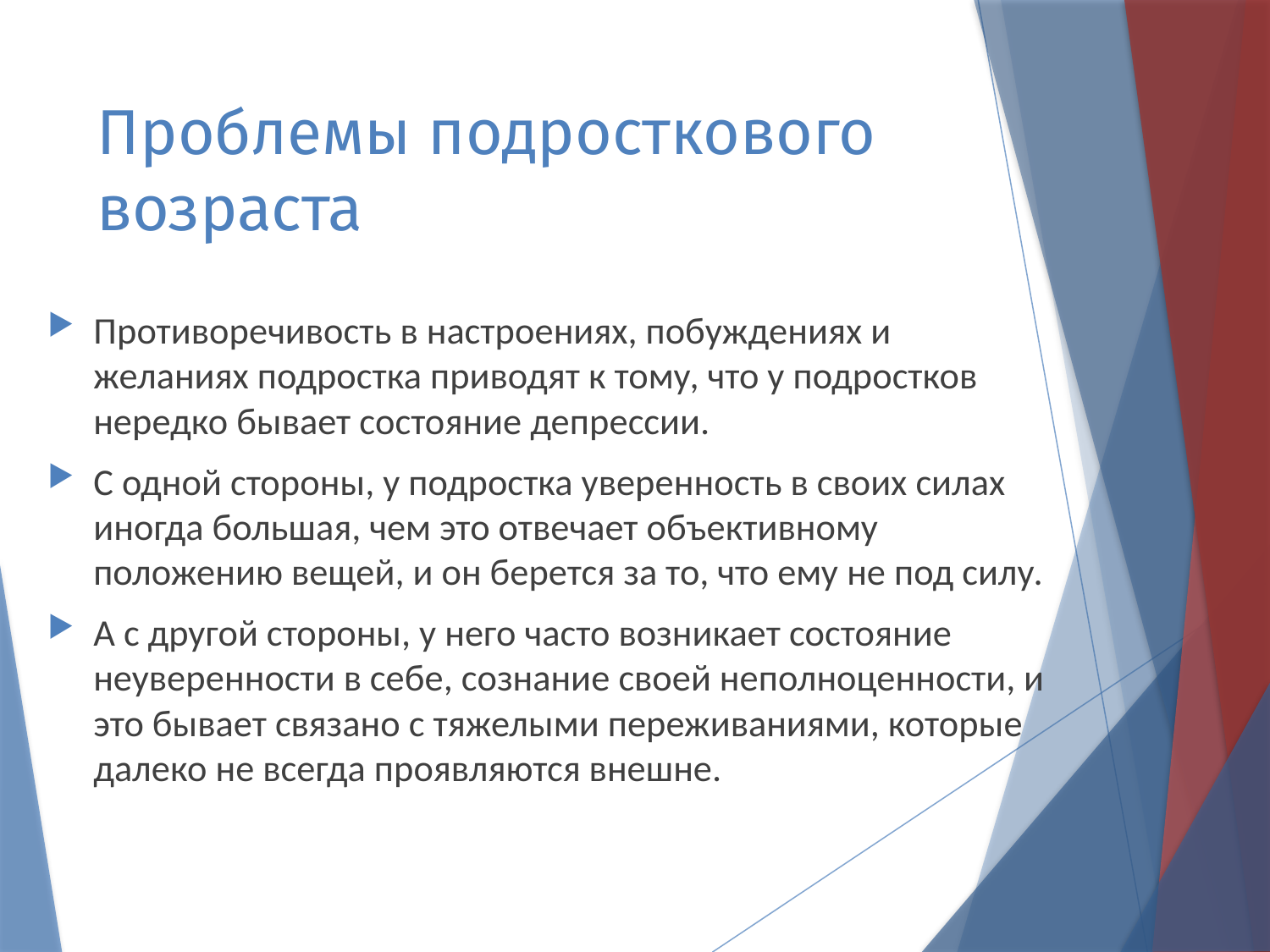

# Проблемы подросткового возраста
Противоречивость в настроениях, побуждениях и желаниях подростка приводят к тому, что у подростков нередко бывает состояние депрессии.
С одной стороны, у подростка уверенность в своих силах иногда большая, чем это отвечает объективному положению вещей, и он берется за то, что ему не под силу.
А с другой стороны, у него часто возникает состояние неуверенности в себе, сознание своей неполноценности, и это бывает связано с тяжелыми переживаниями, которые далеко не всегда проявляются внешне.